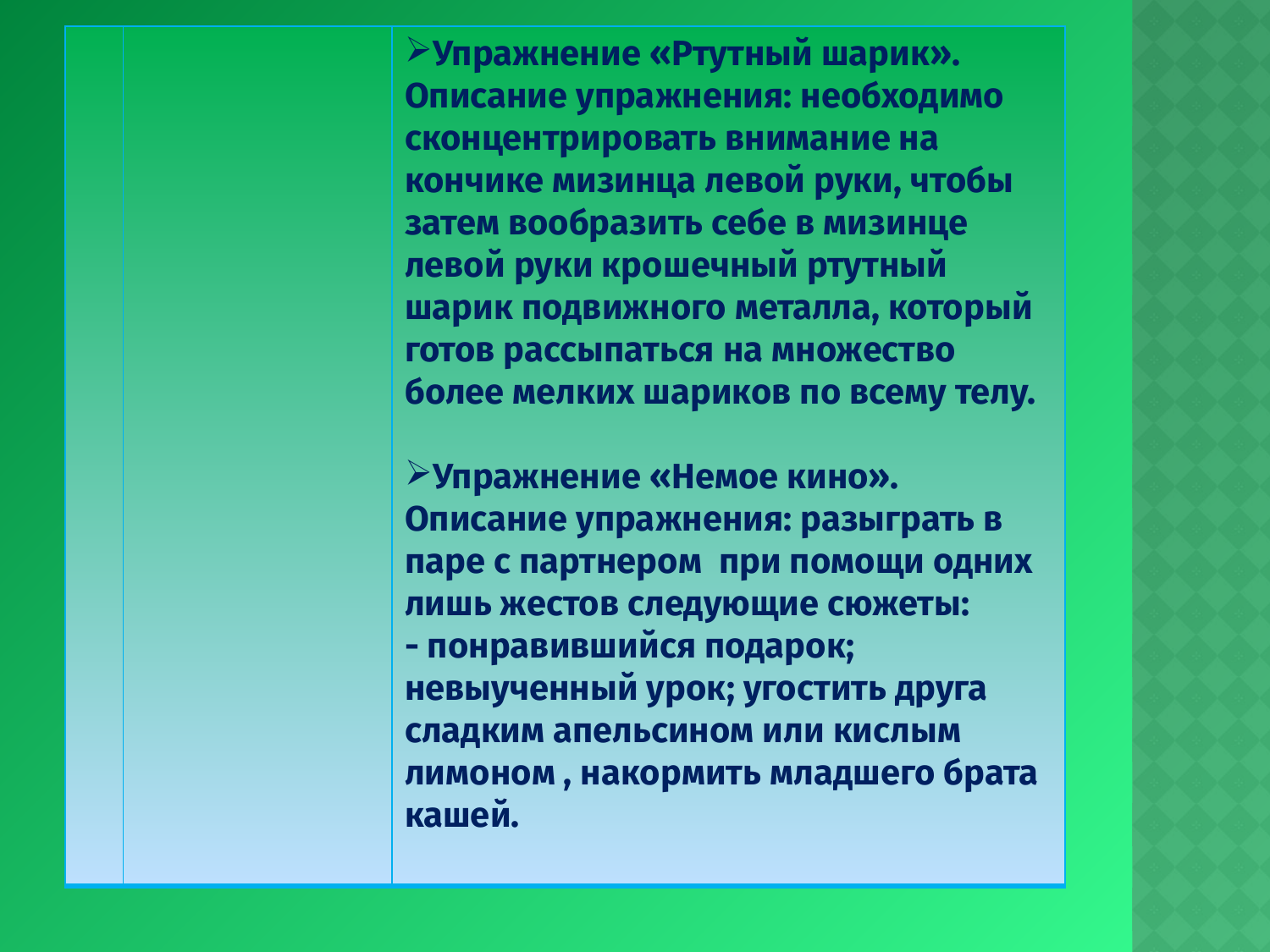

|  |  | Упражнение «Ртутный шарик». Описание упражнения: необходимо сконцентрировать внимание на кончике мизинца левой руки, чтобы затем вообразить себе в мизинце левой руки крошечный ртутный шарик подвижного металла, который готов рассыпаться на множество более мелких шариков по всему телу. Упражнение «Немое кино». Описание упражнения: разыграть в паре с партнером при помощи одних лишь жестов следующие сюжеты: - понравившийся подарок; невыученный урок; угостить друга сладким апельсином или кислым лимоном , накормить младшего брата кашей. |
| --- | --- | --- |